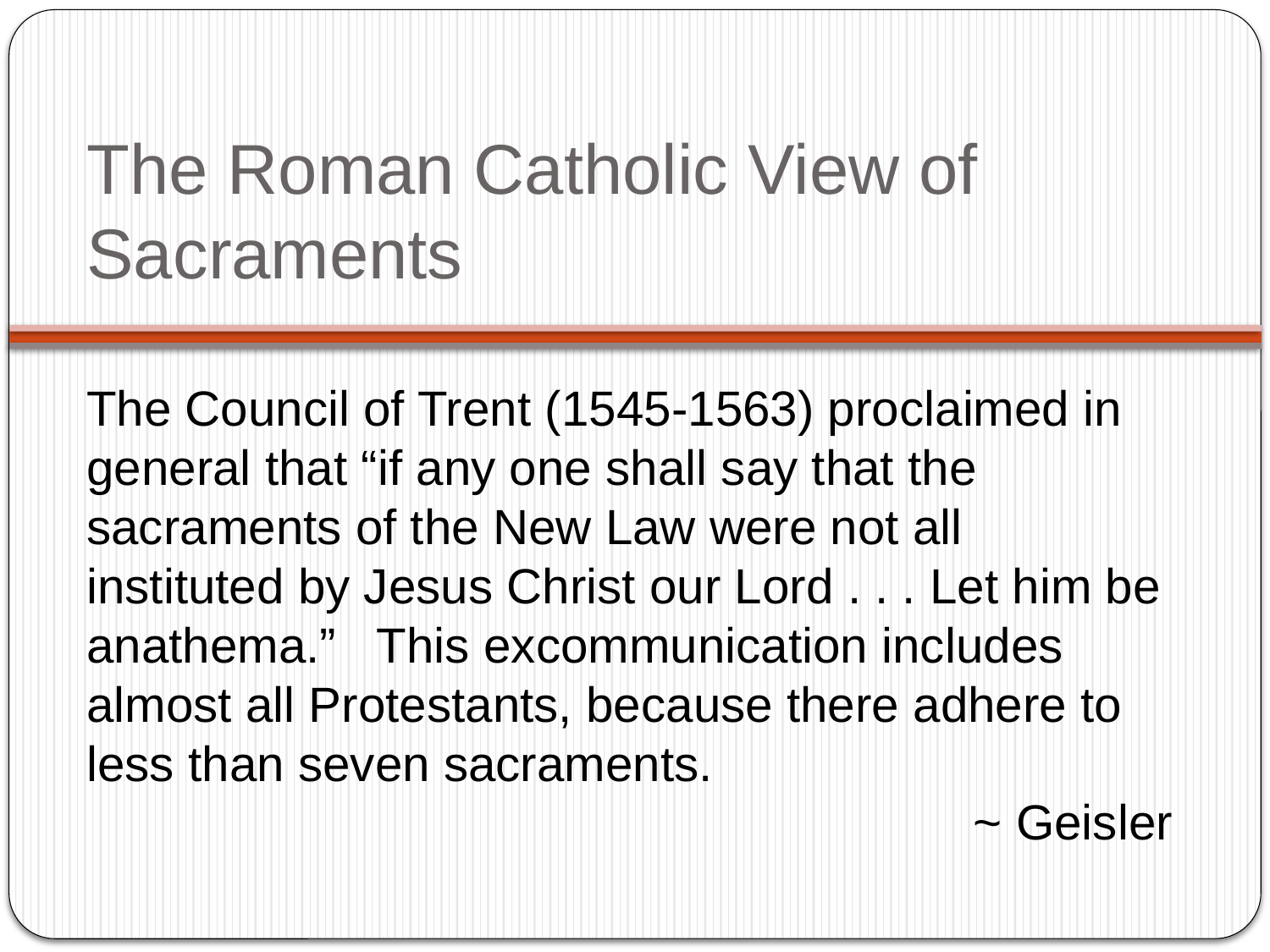

# The Roman Catholic View of Sacraments
The Council of Trent (1545-1563) proclaimed in general that “if any one shall say that the sacraments of the New Law were not all instituted by Jesus Christ our Lord . . . Let him be anathema.”   This excommunication includes almost all Protestants, because there adhere to less than seven sacraments.
~ Geisler